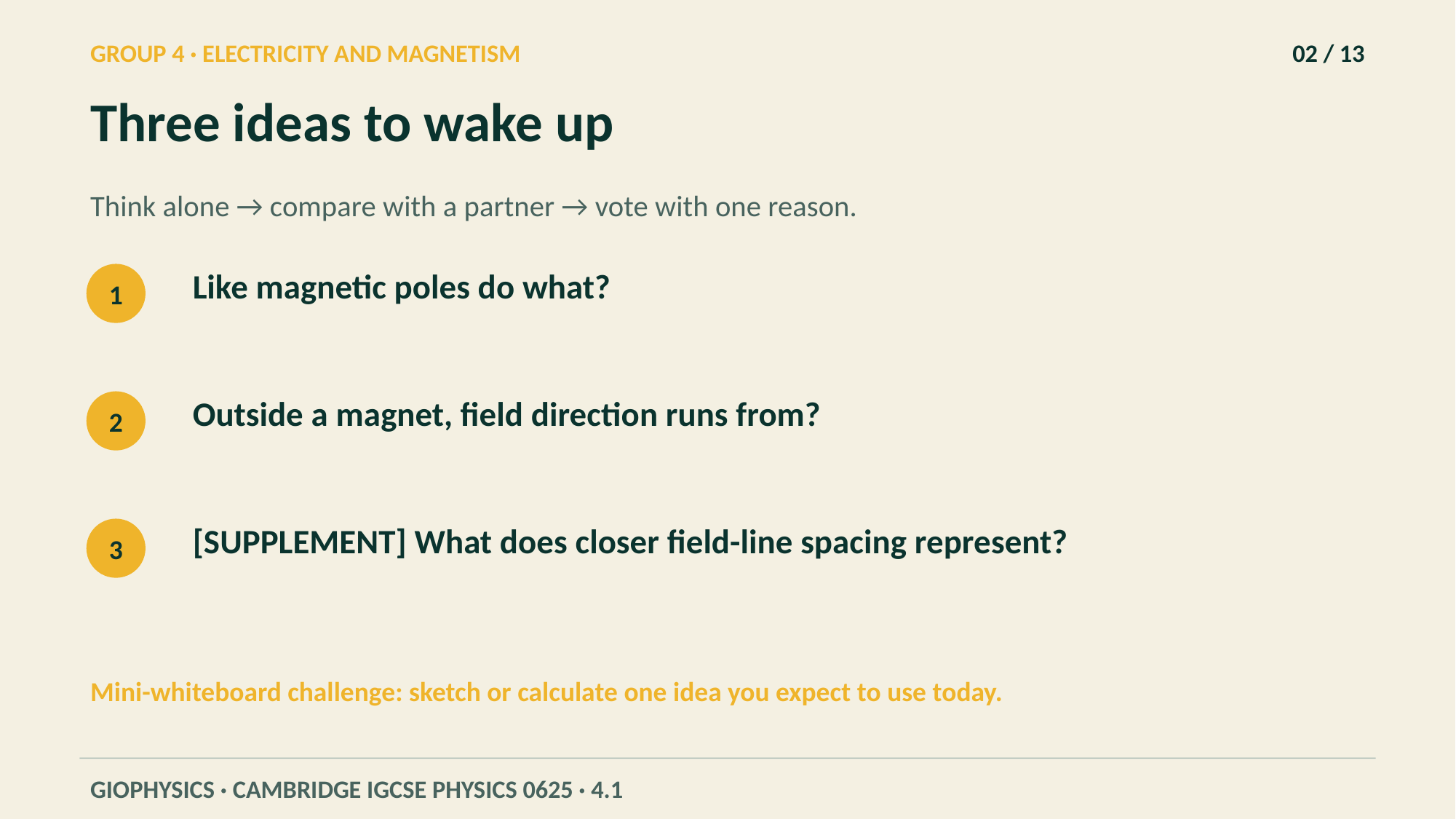

GROUP 4 · ELECTRICITY AND MAGNETISM
02 / 13
Three ideas to wake up
Think alone → compare with a partner → vote with one reason.
Like magnetic poles do what?

1
Outside a magnet, field direction runs from?

2
[SUPPLEMENT] What does closer field-line spacing represent?

3
Mini-whiteboard challenge: sketch or calculate one idea you expect to use today.

GIOPHYSICS · CAMBRIDGE IGCSE PHYSICS 0625 · 4.1